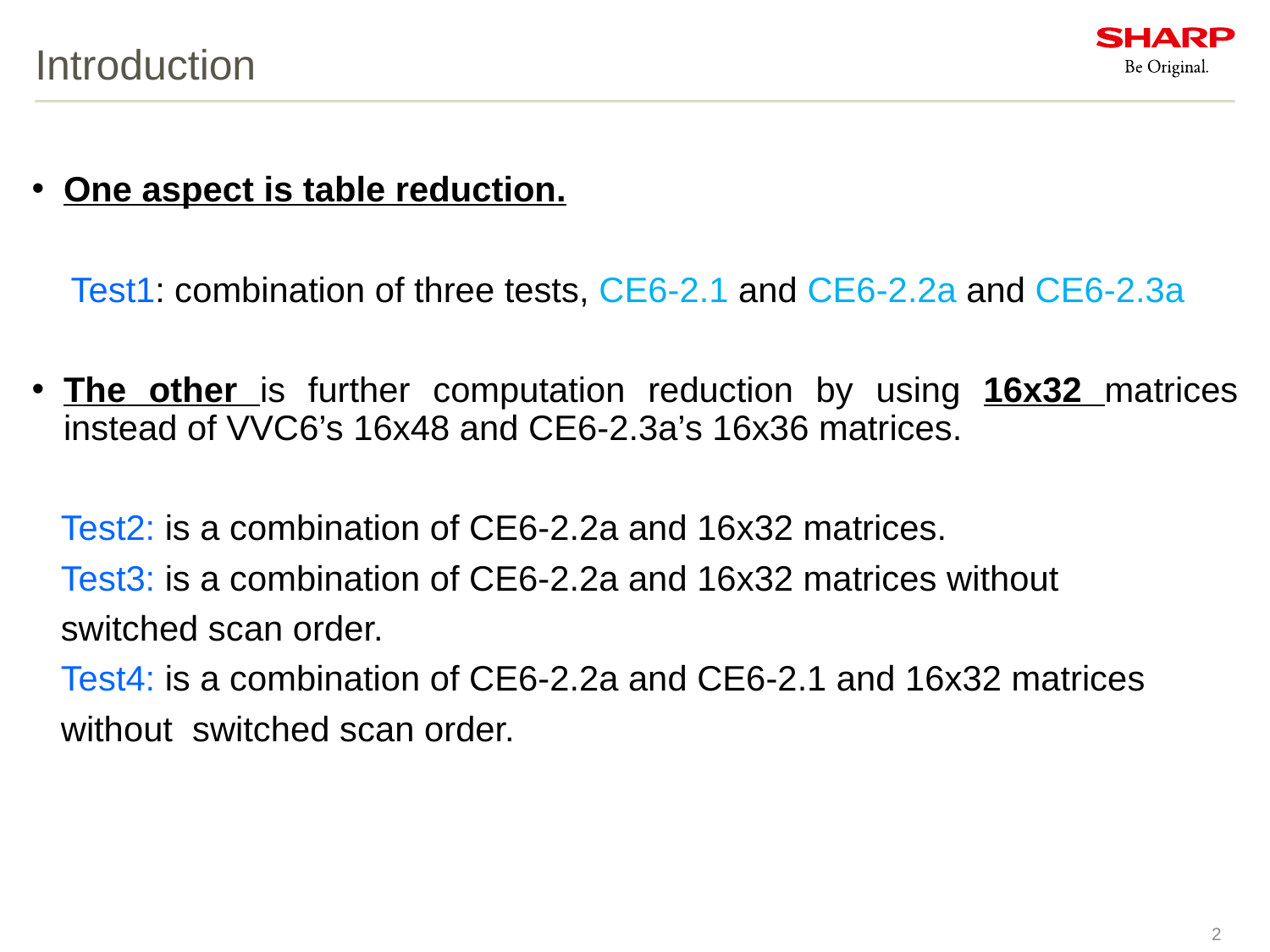

# Introduction

One aspect is table reduction.

    Test1: combination of three tests, CE6-2.1 and CE6-2.2a and CE6-2.3a

The other is further computation reduction by using 16x32 matrices instead of VVC6’s 16x48 and CE6-2.3a’s 16x36 matrices.

   Test2: is a combination of CE6-2.2a and 16x32 matrices.
   Test3: is a combination of CE6-2.2a and 16x32 matrices without
   switched scan order.
   Test4: is a combination of CE6-2.2a and CE6-2.1 and 16x32 matrices
   without  switched scan order.

2